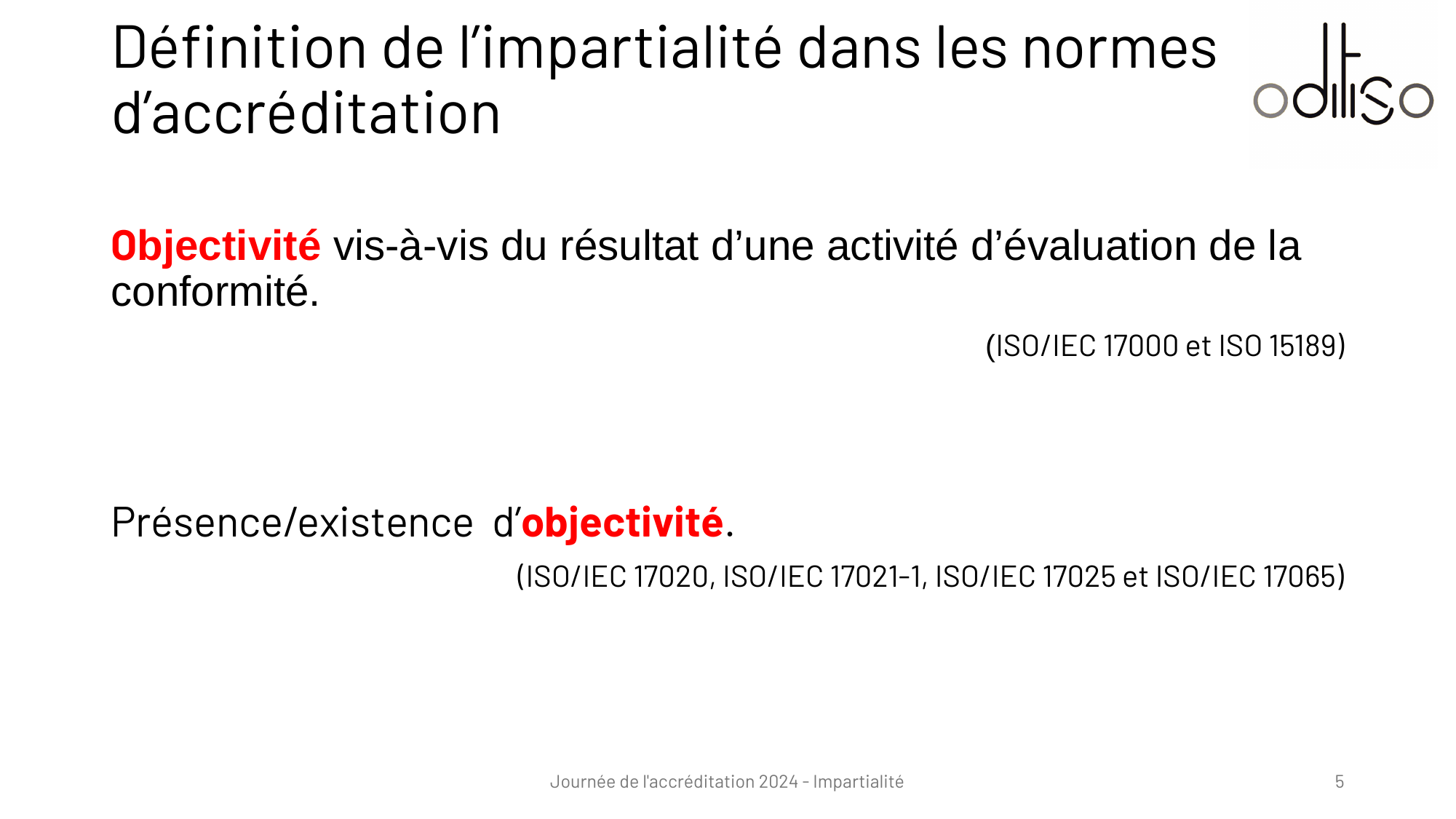

# Définition de l’impartialité dans les normes d’accréditation
Objectivité vis-à-vis du résultat d’une activité d’évaluation de la conformité.
 (ISO/IEC 17000 et ISO 15189)

Présence/existence  d’objectivité.
(ISO/IEC 17020, ISO/IEC 17021-1, ISO/IEC 17025 et ISO/IEC 17065)
Journée de l'accréditation 2024 - Impartialité
5